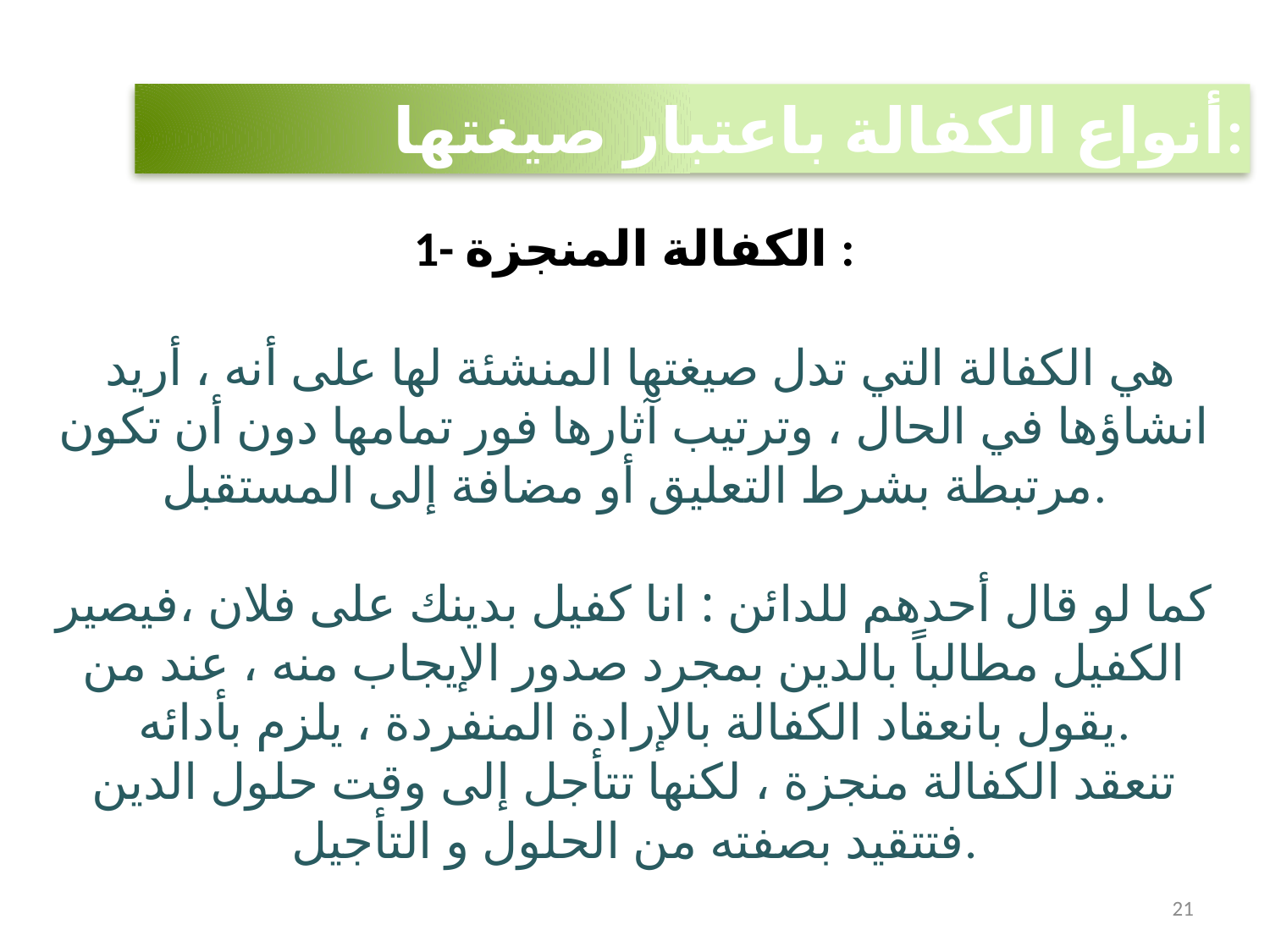

أنواع الكفالة باعتبار صيغتها:
1- الكفالة المنجزة :

 هي الكفالة التي تدل صيغتها المنشئة لها على أنه ، أريد انشاؤها في الحال ، وترتيب آثارها فور تمامها دون أن تكون مرتبطة بشرط التعليق أو مضافة إلى المستقبل.

كما لو قال أحدهم للدائن : انا كفيل بدينك على فلان ،فيصير الكفيل مطالباً بالدين بمجرد صدور الإيجاب منه ، عند من يقول بانعقاد الكفالة بالإرادة المنفردة ، يلزم بأدائه.
تنعقد الكفالة منجزة ، لكنها تتأجل إلى وقت حلول الدين فتتقيد بصفته من الحلول و التأجيل.

21